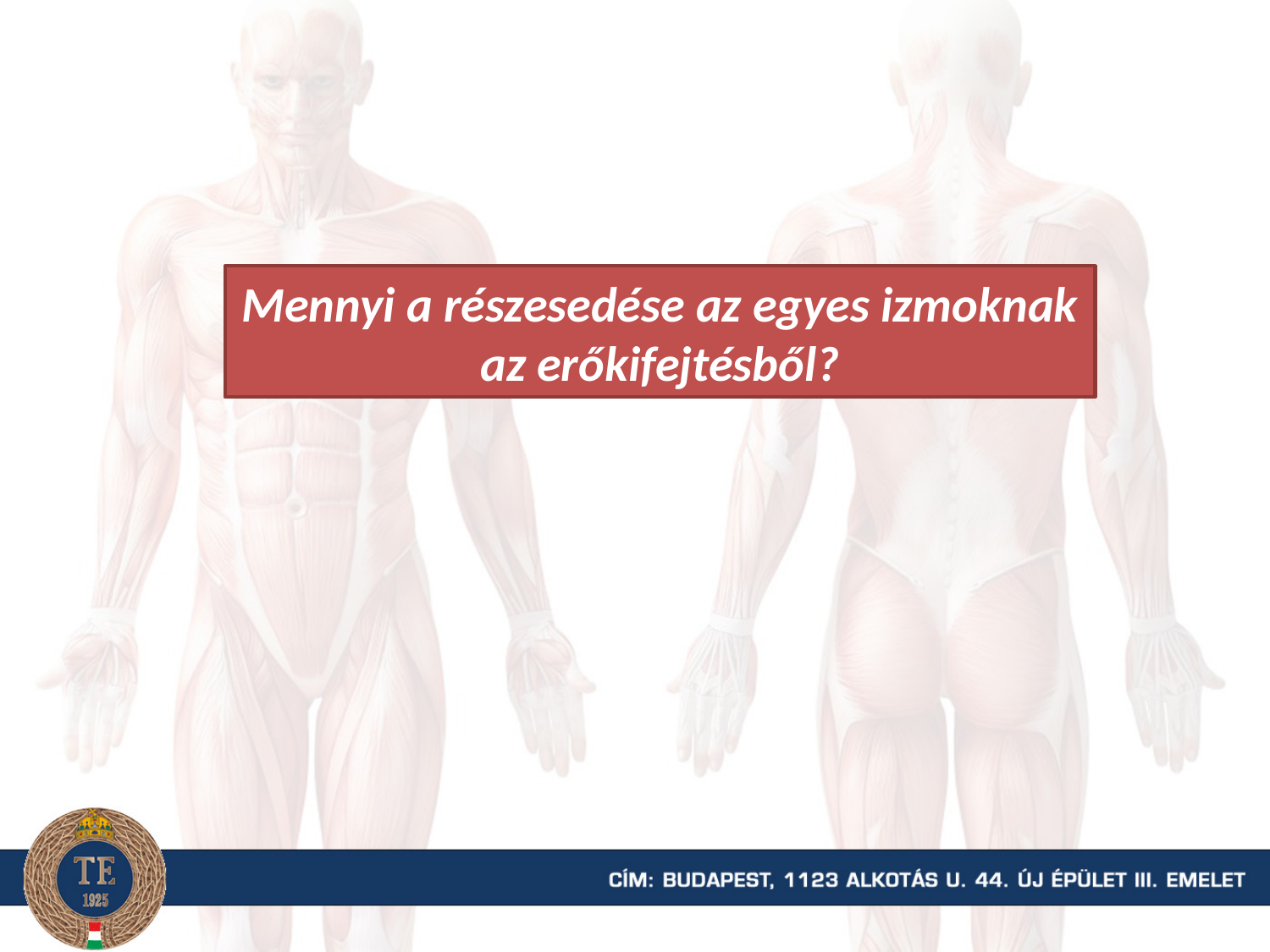

Mennyi a részesedése az egyes izmoknak az erőkifejtésből?